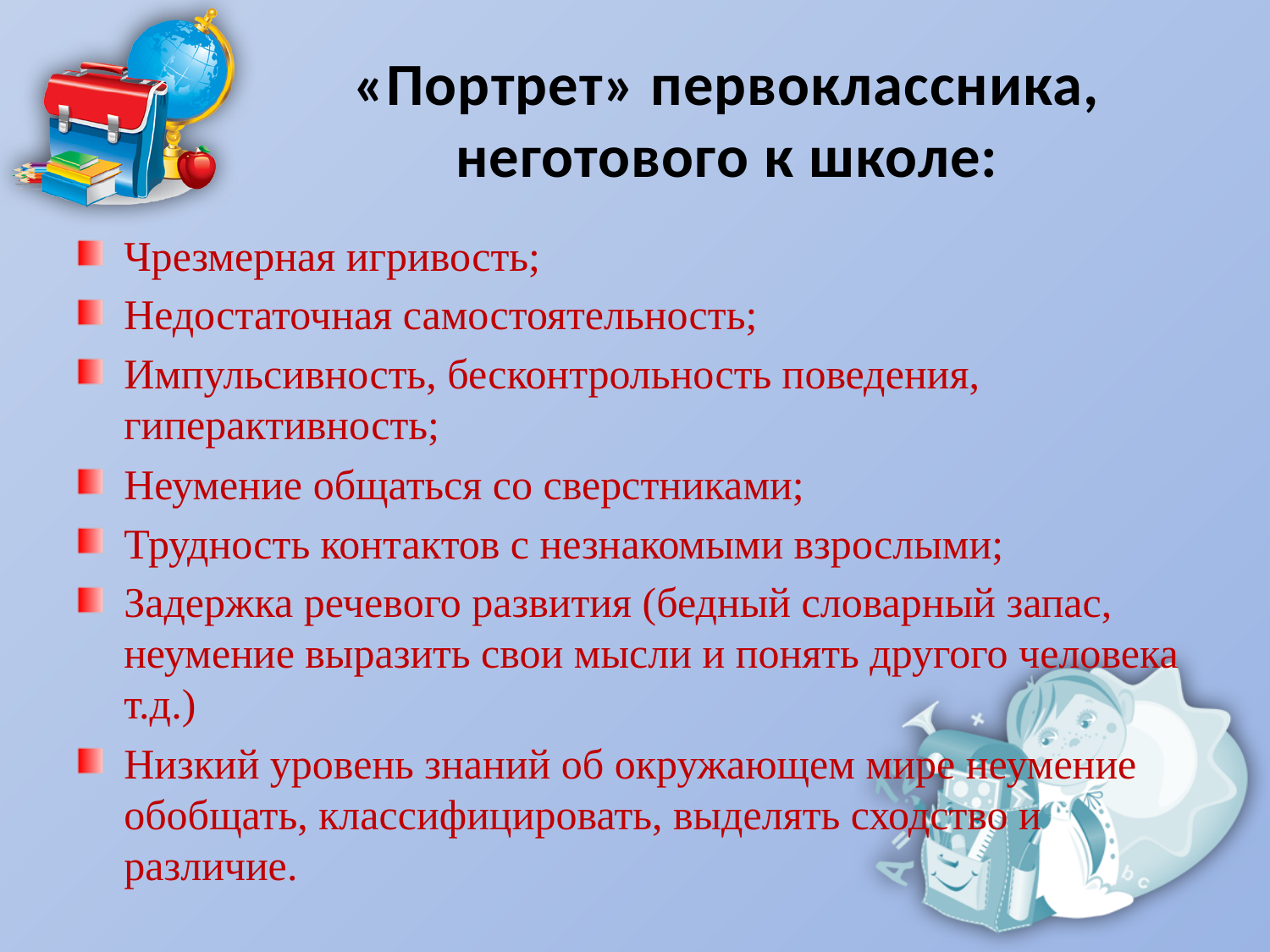

# «Портрет» первоклассника, неготового к школе:
Чрезмерная игривость;
Недостаточная самостоятельность;
Импульсивность, бесконтрольность поведения, гиперактивность;
Неумение общаться со сверстниками;
Трудность контактов с незнакомыми взрослыми;
Задержка речевого развития (бедный словарный запас, неумение выразить свои мысли и понять другого человека т.д.)
Низкий уровень знаний об окружающем мире неумение обобщать, классифицировать, выделять сходство и различие.